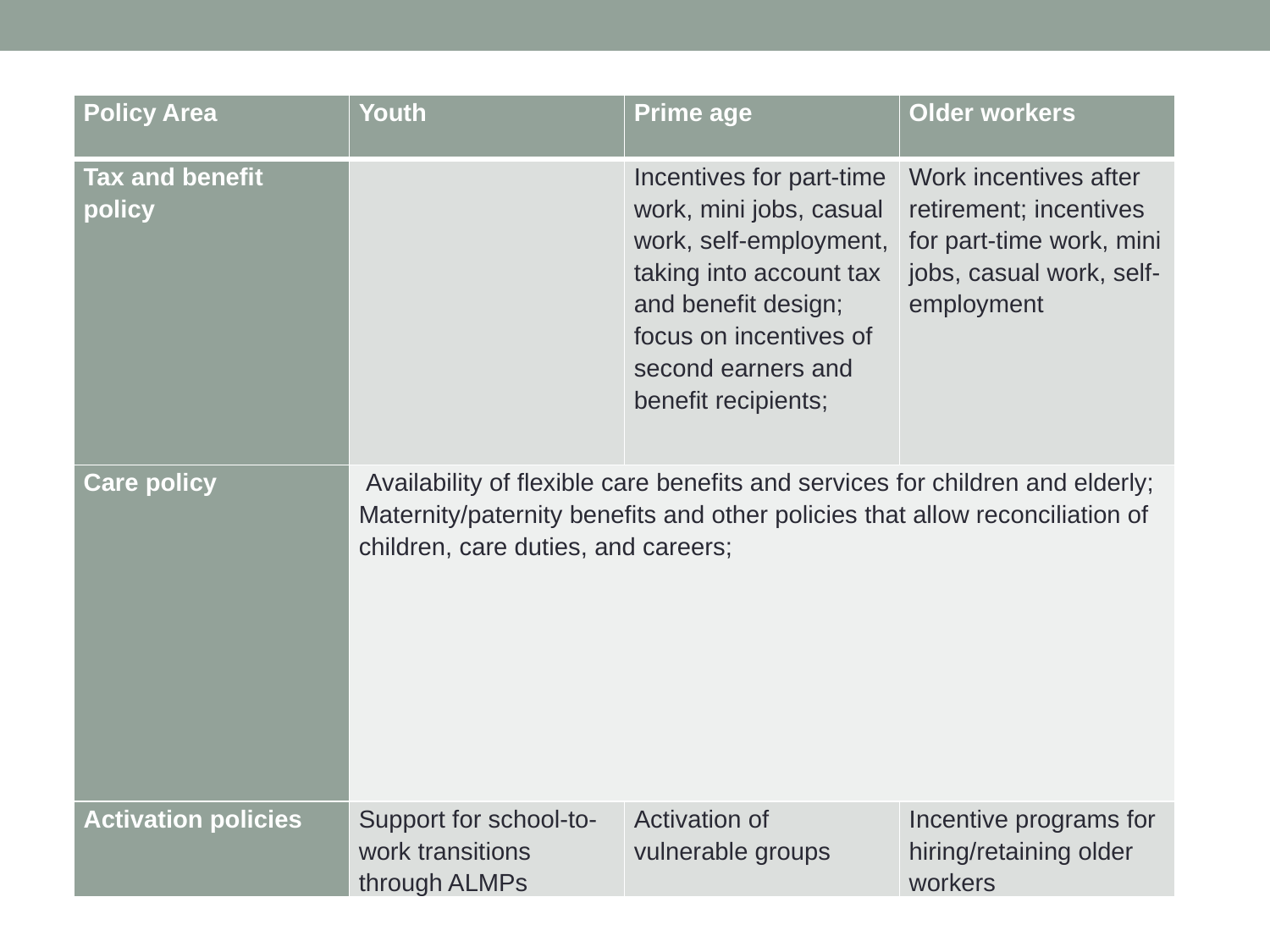

| Policy Area | Youth | Prime age | Older workers |
| --- | --- | --- | --- |
| Tax and benefit policy |  | Incentives for part-time work, mini jobs, casual work, self-employment, taking into account tax and benefit design; focus on incentives of second earners and benefit recipients; | Work incentives after retirement; incentives for part-time work, mini jobs, casual work, self-employment |
| Care policy | Availability of flexible care benefits and services for children and elderly; Maternity/paternity benefits and other policies that allow reconciliation of children, care duties, and careers; |  |  |
| Activation policies | Support for school-to-work transitions through ALMPs | Activation of vulnerable groups | Incentive programs for hiring/retaining older workers |